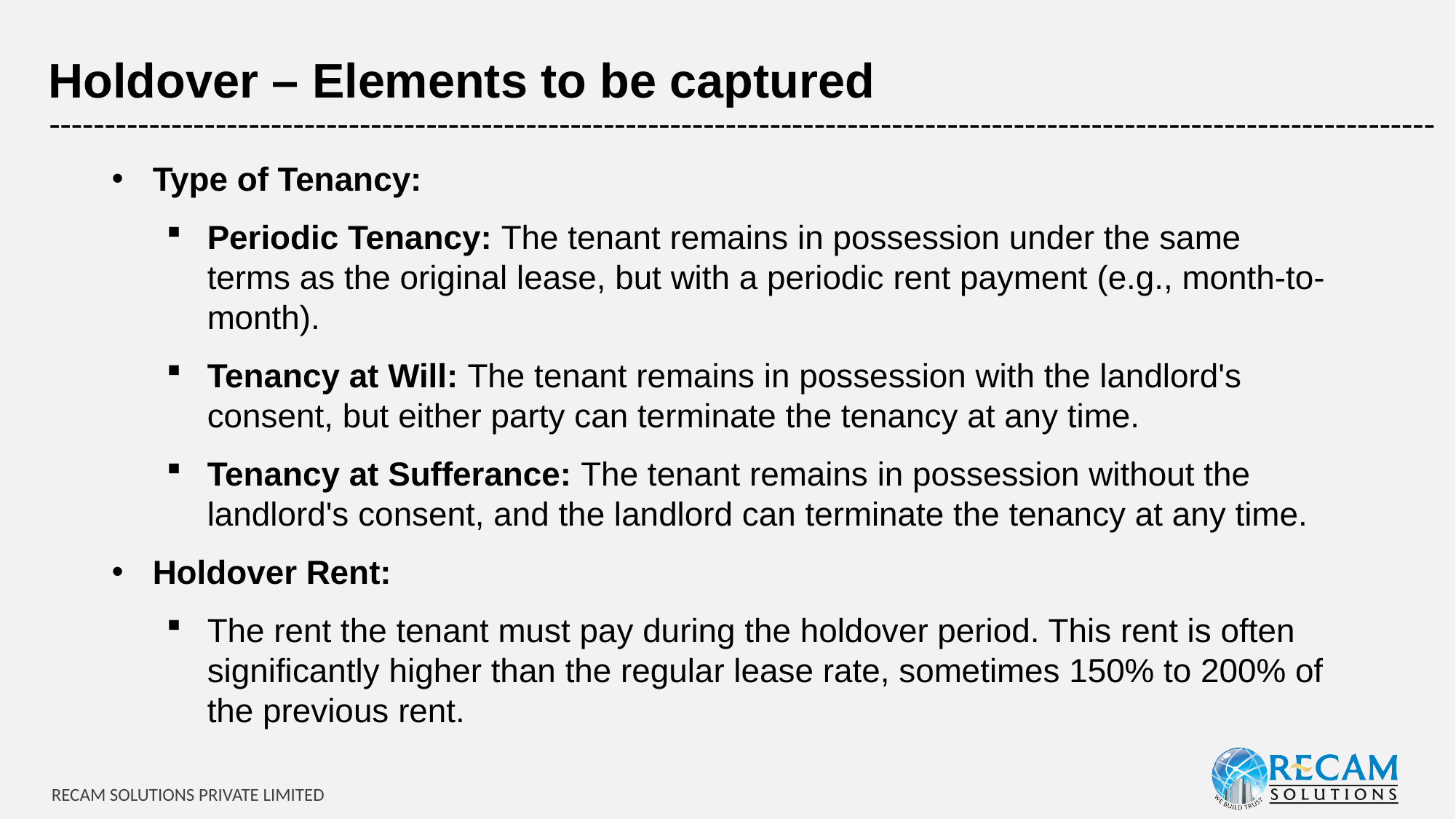

Holdover – Elements to be captured
-----------------------------------------------------------------------------------------------------------------------------
Type of Tenancy:
Periodic Tenancy: The tenant remains in possession under the same terms as the original lease, but with a periodic rent payment (e.g., month-to-month).
Tenancy at Will: The tenant remains in possession with the landlord's consent, but either party can terminate the tenancy at any time.
Tenancy at Sufferance: The tenant remains in possession without the landlord's consent, and the landlord can terminate the tenancy at any time.
Holdover Rent:
The rent the tenant must pay during the holdover period. This rent is often significantly higher than the regular lease rate, sometimes 150% to 200% of the previous rent.
RECAM SOLUTIONS PRIVATE LIMITED